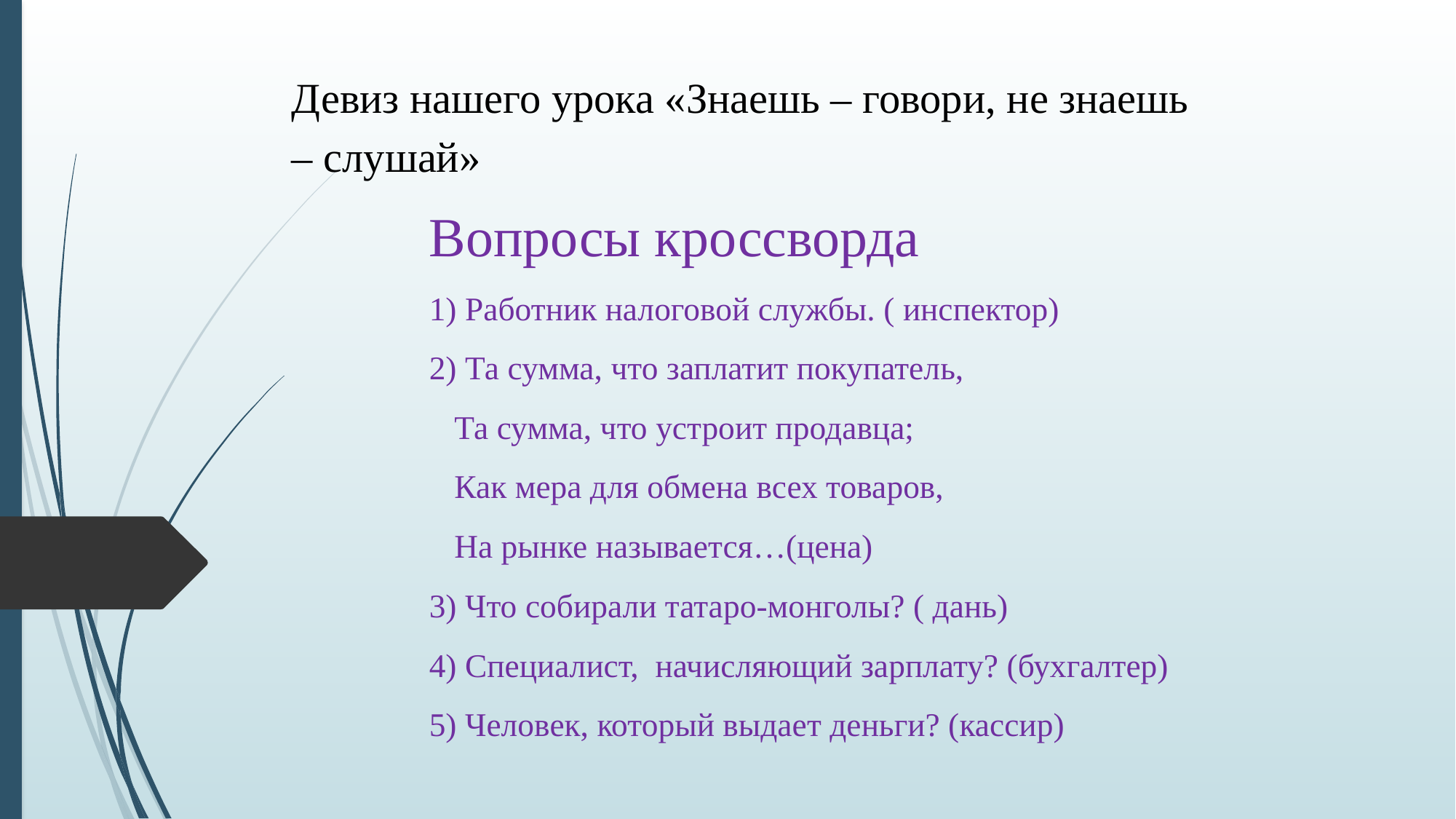

# Девиз нашего урока «Знаешь – говори, не знаешь – слушай»
Вопросы кроссворда
1) Работник налоговой службы. ( инспектор)
2) Та сумма, что заплатит покупатель,
   Та сумма, что устроит продавца;
   Как мера для обмена всех товаров,
   На рынке называется…(цена)
3) Что собирали татаро-монголы? ( дань)
4) Специалист,  начисляющий зарплату? (бухгалтер)
5) Человек, который выдает деньги? (кассир)